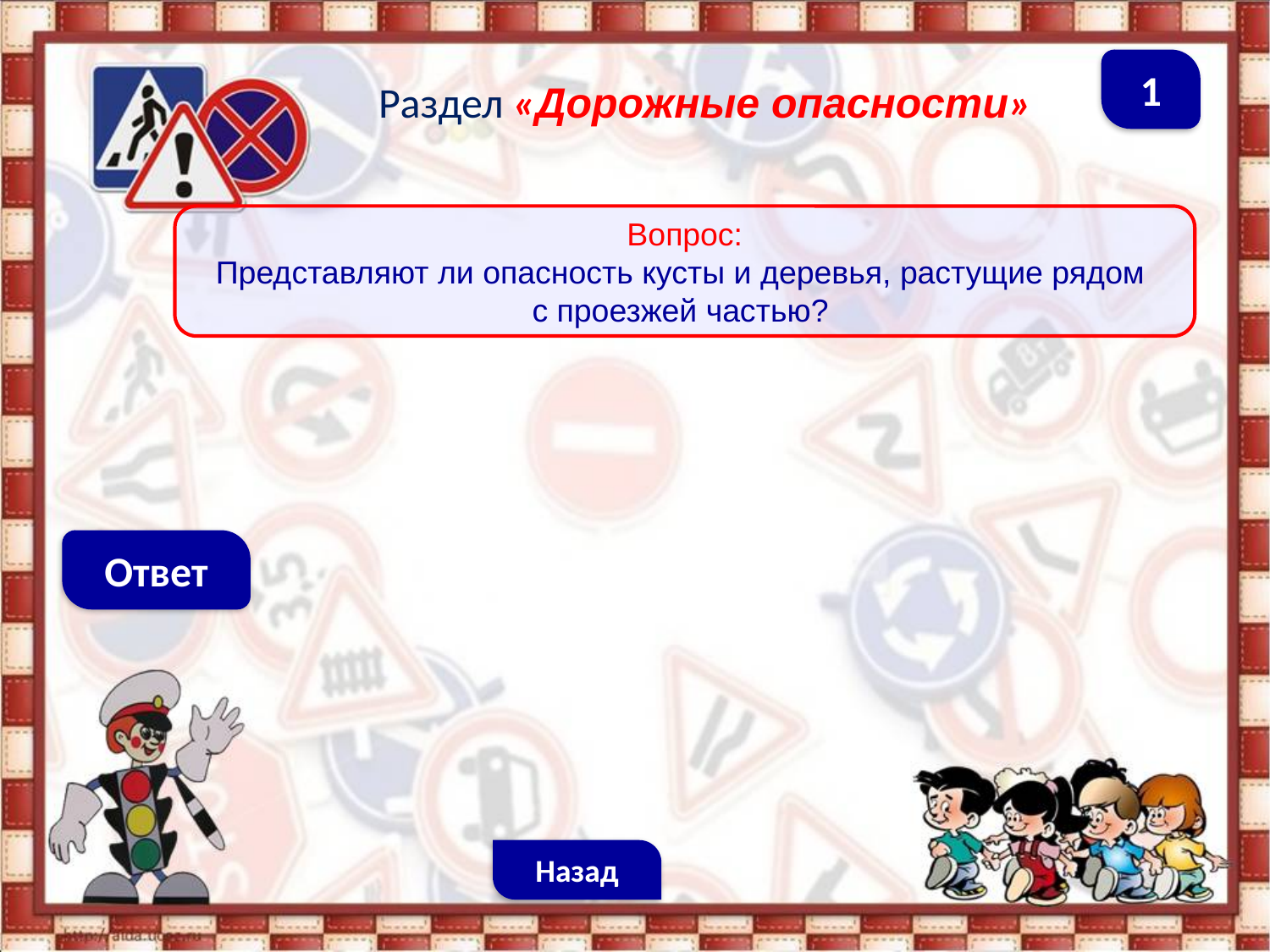

1
Раздел «Дорожные опасности»

Вопрос:
Представляют ли опасность кусты и деревья, растущие рядом
с проезжей частью?

Ответ
Назад